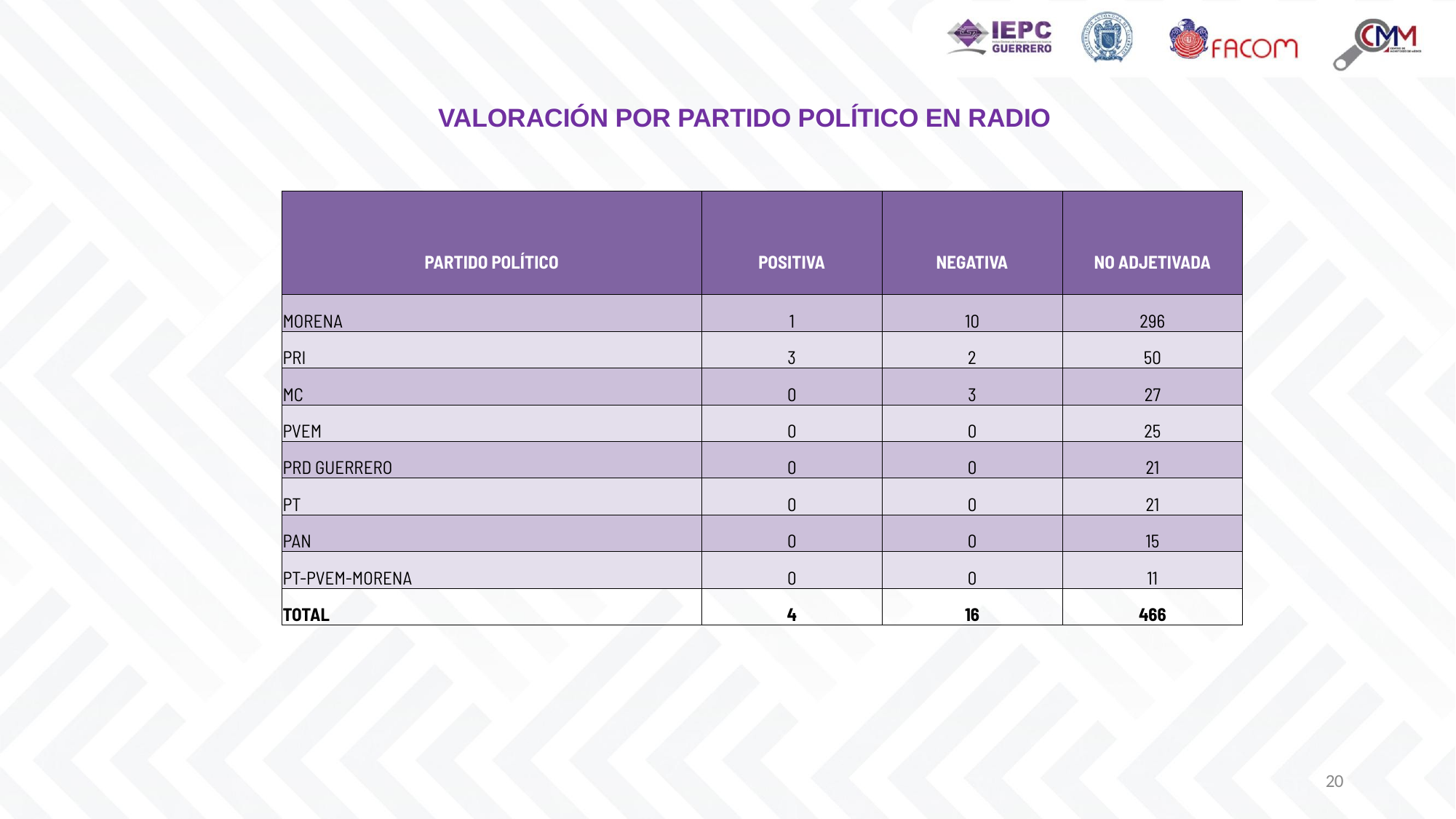

VALORACIÓN POR PARTIDO POLÍTICO EN RADIO
| PARTIDO POLÍTICO | POSITIVA | NEGATIVA | NO ADJETIVADA |
| --- | --- | --- | --- |
| MORENA | 1 | 10 | 296 |
| PRI | 3 | 2 | 50 |
| MC | 0 | 3 | 27 |
| PVEM | 0 | 0 | 25 |
| PRD GUERRERO | 0 | 0 | 21 |
| PT | 0 | 0 | 21 |
| PAN | 0 | 0 | 15 |
| PT-PVEM-MORENA | 0 | 0 | 11 |
| TOTAL | 4 | 16 | 466 |
20